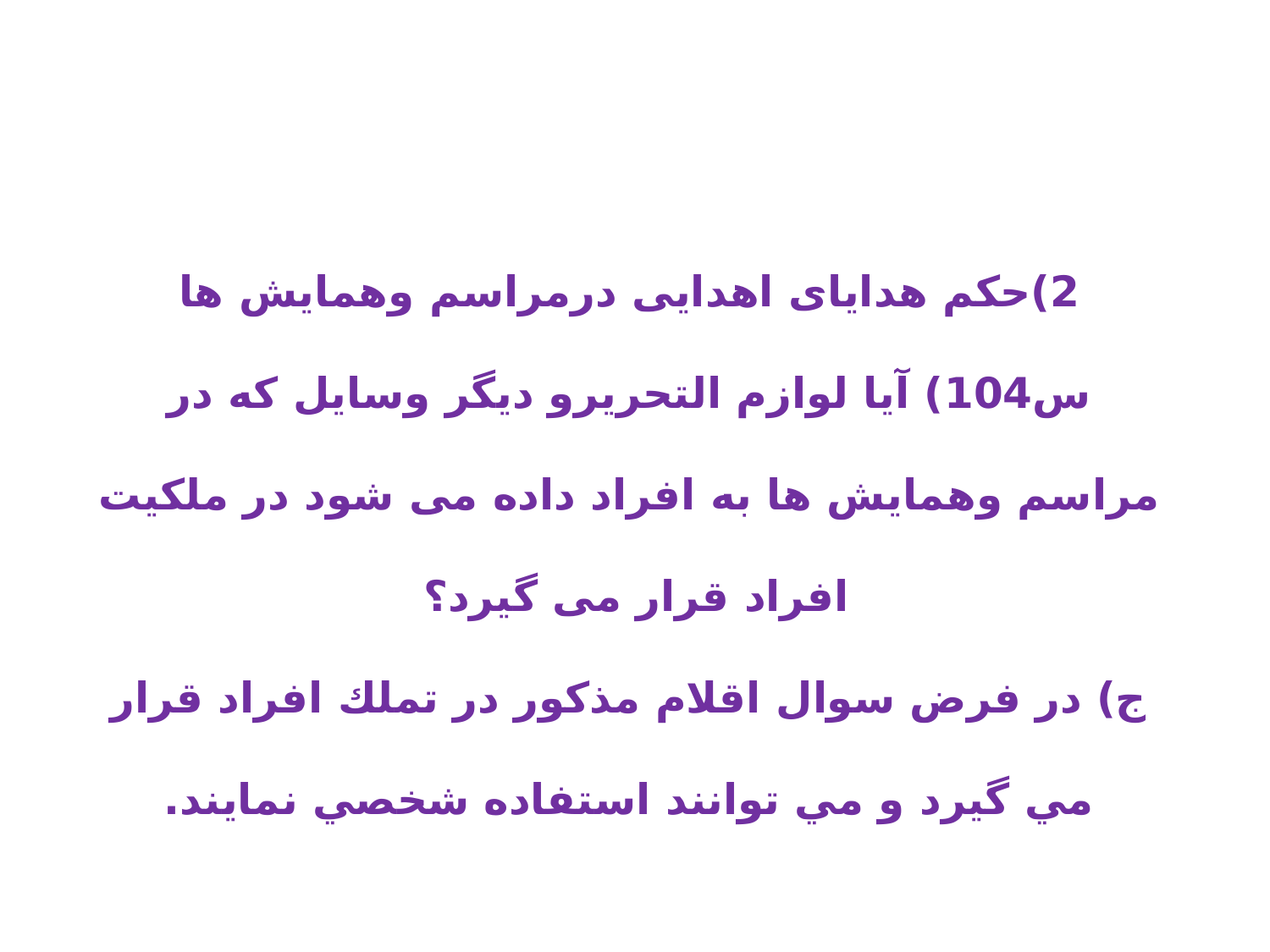

2)حکم هدایای اهدایی درمراسم وهمایش ها
س104) آیا لوازم التحریرو دیگر وسایل که در مراسم وهمایش ها به افراد داده می شود در ملکیت افراد قرار می گیرد؟
ج) در فرض سوال اقلام مذكور در تملك افراد قرار مي گيرد و مي توانند استفاده شخصي نمایند.